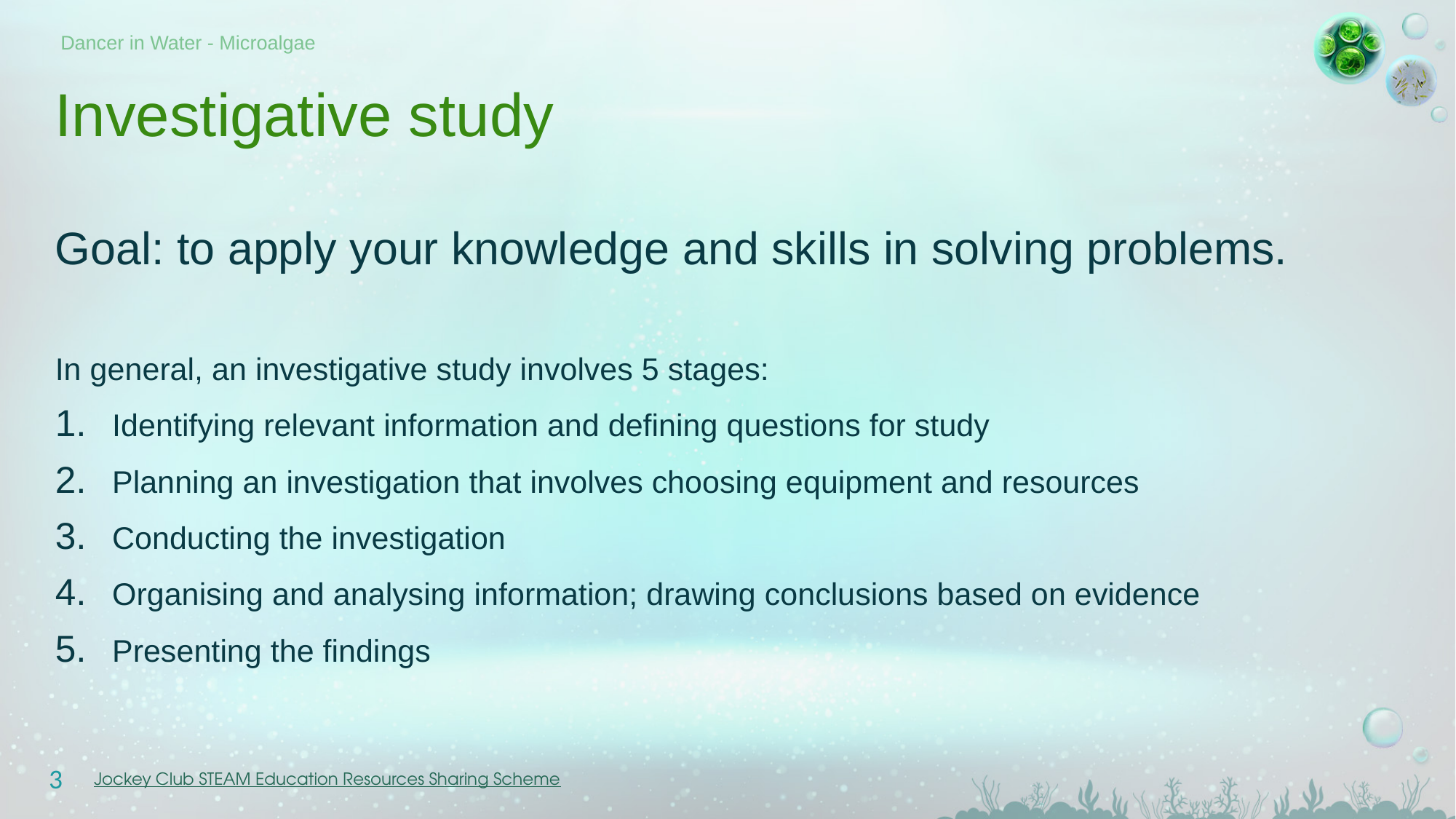

# Investigative study
Goal: to apply your knowledge and skills in solving problems.

In general, an investigative study involves 5 stages:
Identifying relevant information and defining questions for study
Planning an investigation that involves choosing equipment and resources
Conducting the investigation
Organising and analysing information; drawing conclusions based on evidence
Presenting the findings

3